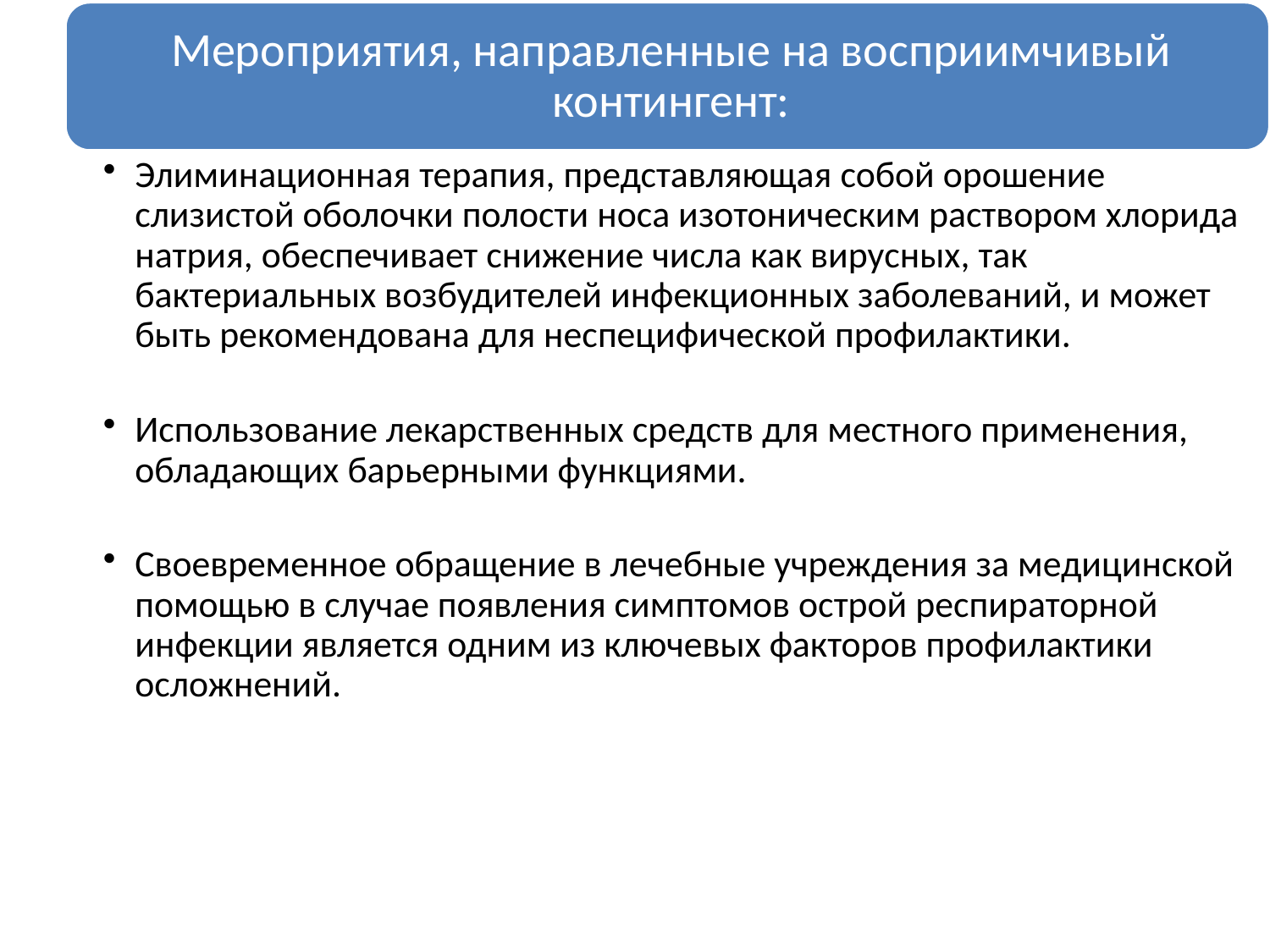

Мероприятия, направленные на восприимчивый контингент:
Элиминационная терапия, представляющая собой орошение слизистой оболочки полости носа изотоническим раствором хлорида натрия, обеспечивает снижение числа как вирусных, так бактериальных возбудителей инфекционных заболеваний, и может быть рекомендована для неспецифической профилактики.

Использование лекарственных средств для местного применения, обладающих барьерными функциями.

Своевременное обращение в лечебные учреждения за медицинской помощью в случае появления симптомов острой респираторной инфекции является одним из ключевых факторов профилактики осложнений.
#